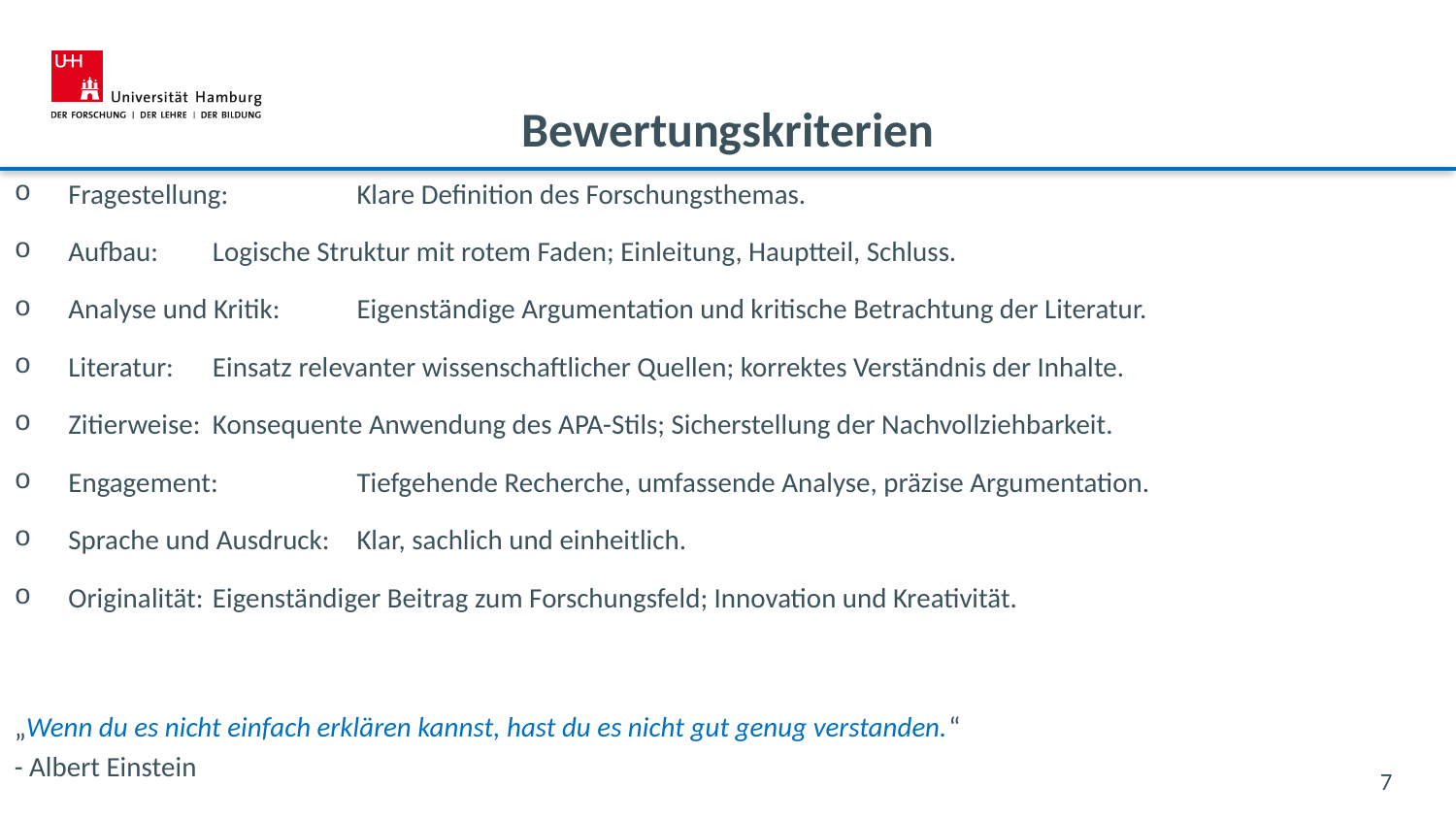

# Bewertungskriterien
Fragestellung: 			Klare Definition des Forschungsthemas.
Aufbau: 				Logische Struktur mit rotem Faden; Einleitung, Hauptteil, Schluss.
Analyse und Kritik: 			Eigenständige Argumentation und kritische Betrachtung der Literatur.
Literatur: 				Einsatz relevanter wissenschaftlicher Quellen; korrektes Verständnis der Inhalte.
Zitierweise: 				Konsequente Anwendung des APA-Stils; Sicherstellung der Nachvollziehbarkeit.
Engagement: 				Tiefgehende Recherche, umfassende Analyse, präzise Argumentation.
Sprache und Ausdruck: 		Klar, sachlich und einheitlich.
Originalität: 				Eigenständiger Beitrag zum Forschungsfeld; Innovation und Kreativität.

„Wenn du es nicht einfach erklären kannst, hast du es nicht gut genug verstanden.“
- Albert Einstein
7